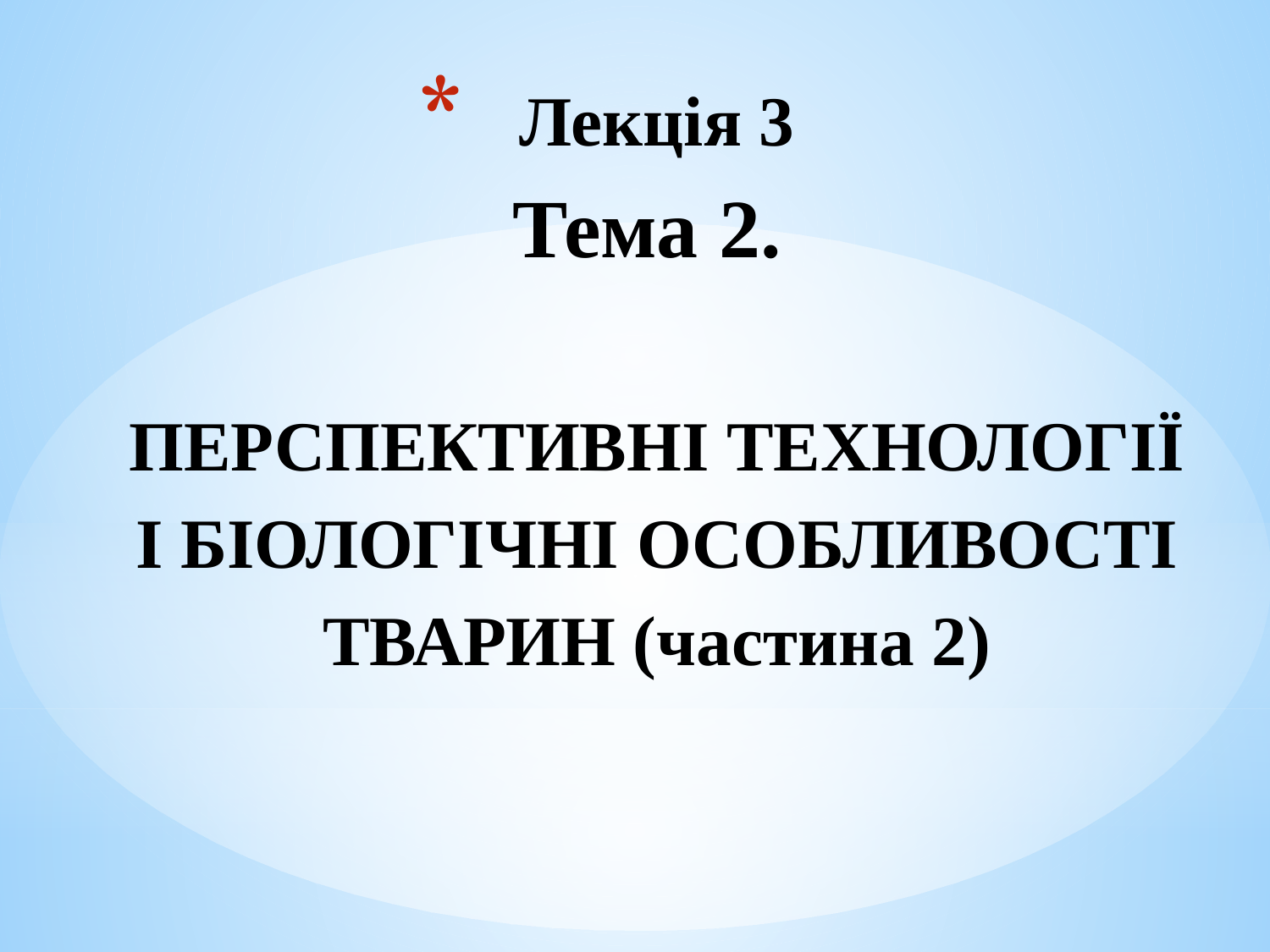

# Лекція 3 Тема 2. ПЕРСПЕКТИВНІ ТЕХНОЛОГІЇ І БІОЛОГІЧНІ ОСОБЛИВОСТІ ТВАРИН (частина 2)